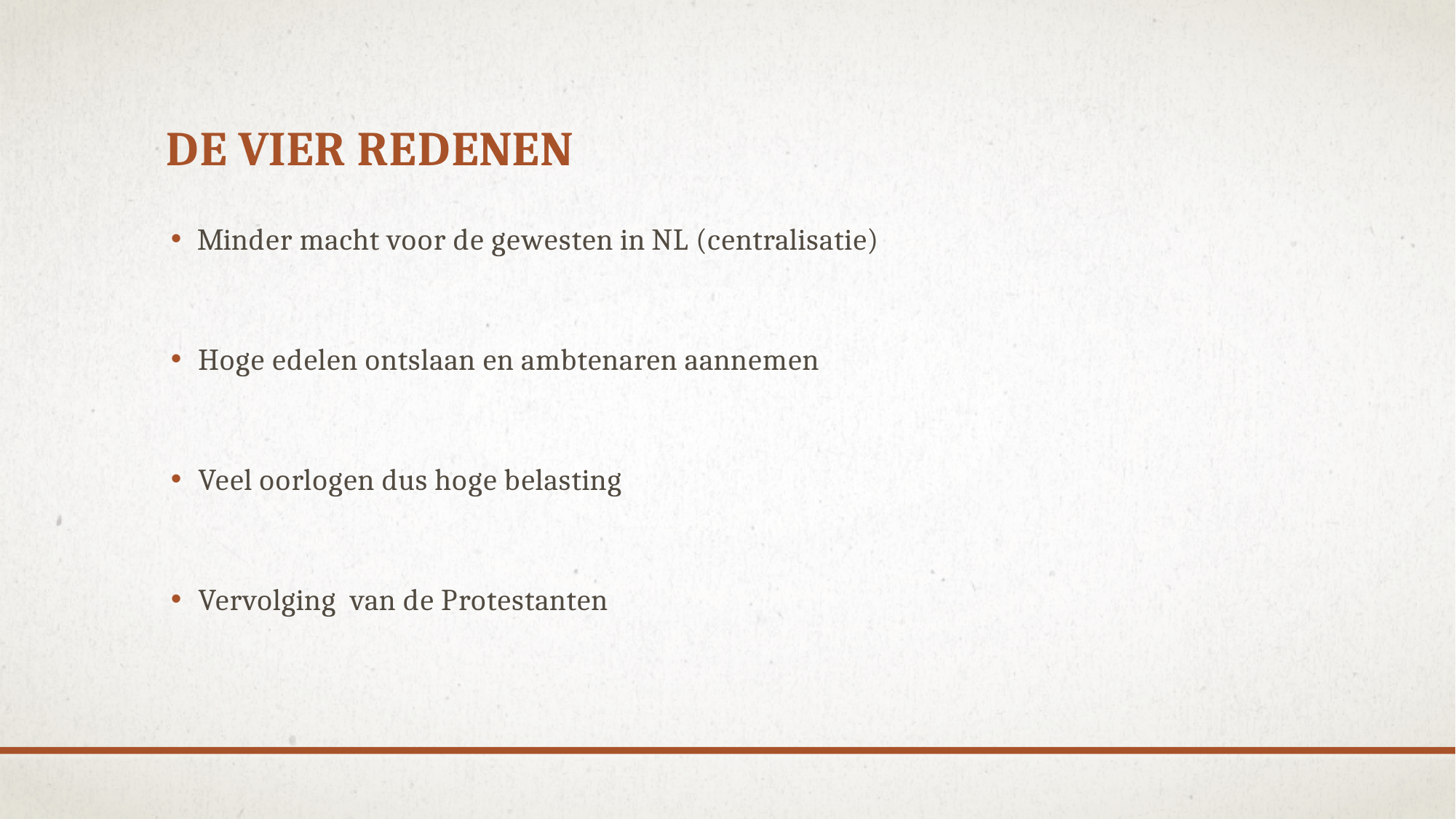

# De vier redenen
Minder macht voor de gewesten in NL (centralisatie)

Hoge edelen ontslaan en ambtenaren aannemen

Veel oorlogen dus hoge belasting

Vervolging  van de Protestanten